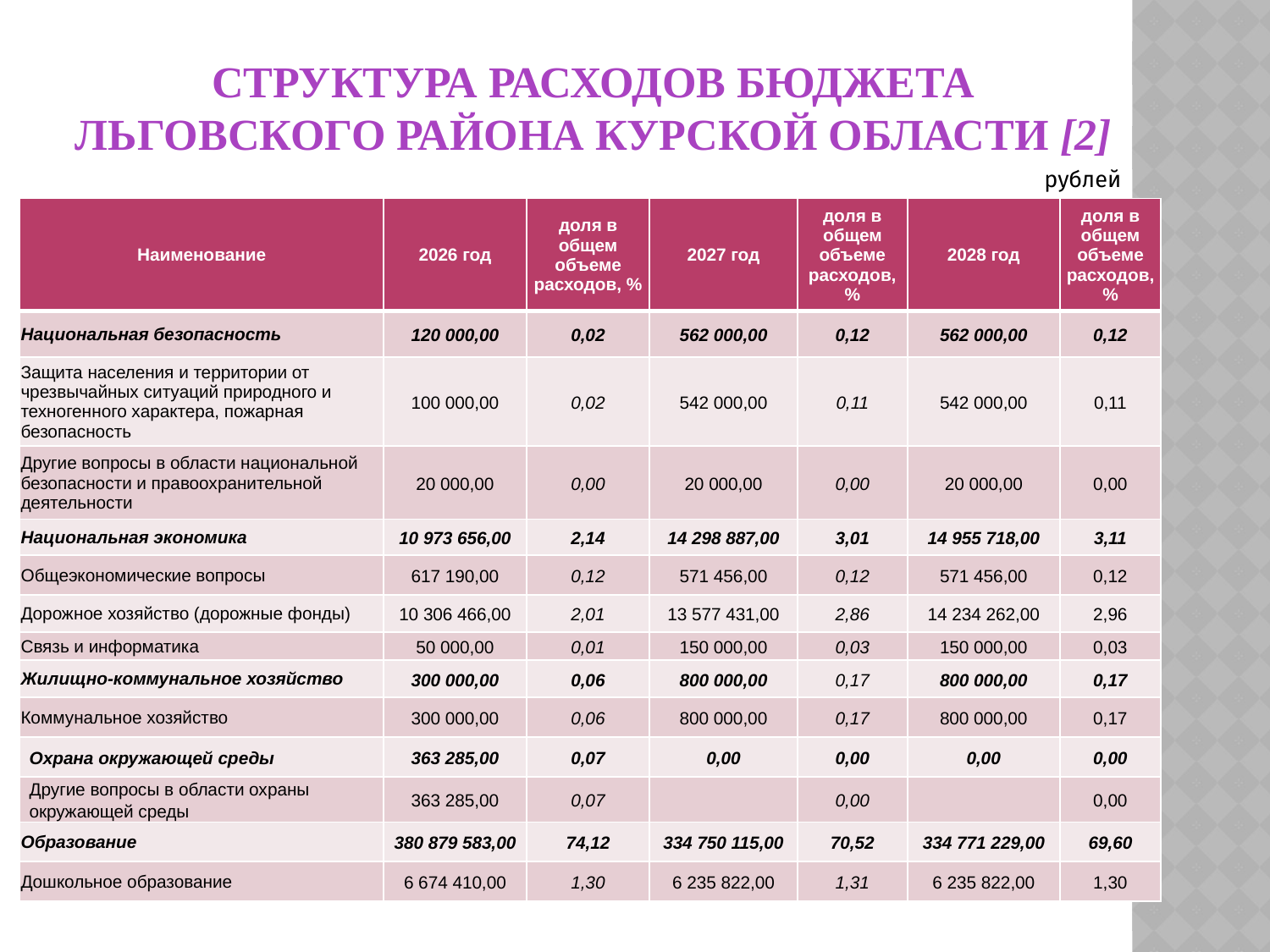

# СТРУКТУРА РАСХОДОВ БЮДЖЕТА ЛЬГОВСКОГО РАЙОНА КУРСКОЙ ОБЛАСТИ [2]
рублей
| Наименование | 2026 год | доля в общем объеме расходов, % | 2027 год | доля в общем объеме расходов, % | 2028 год | доля в общем объеме расходов, % |
| --- | --- | --- | --- | --- | --- | --- |
| Национальная безопасность | 120 000,00 | 0,02 | 562 000,00 | 0,12 | 562 000,00 | 0,12 |
| Защита населения и территории от чрезвычайных ситуаций природного и техногенного характера, пожарная безопасность | 100 000,00 | 0,02 | 542 000,00 | 0,11 | 542 000,00 | 0,11 |
| Другие вопросы в области национальной безопасности и правоохранительной деятельности | 20 000,00 | 0,00 | 20 000,00 | 0,00 | 20 000,00 | 0,00 |
| Национальная экономика | 10 973 656,00 | 2,14 | 14 298 887,00 | 3,01 | 14 955 718,00 | 3,11 |
| Общеэкономические вопросы | 617 190,00 | 0,12 | 571 456,00 | 0,12 | 571 456,00 | 0,12 |
| Дорожное хозяйство (дорожные фонды) | 10 306 466,00 | 2,01 | 13 577 431,00 | 2,86 | 14 234 262,00 | 2,96 |
| Связь и информатика | 50 000,00 | 0,01 | 150 000,00 | 0,03 | 150 000,00 | 0,03 |
| Жилищно-коммунальное хозяйство | 300 000,00 | 0,06 | 800 000,00 | 0,17 | 800 000,00 | 0,17 |
| Коммунальное хозяйство | 300 000,00 | 0,06 | 800 000,00 | 0,17 | 800 000,00 | 0,17 |
| Охрана окружающей среды | 363 285,00 | 0,07 | 0,00 | 0,00 | 0,00 | 0,00 |
| Другие вопросы в области охраны окружающей среды | 363 285,00 | 0,07 |  | 0,00 |  | 0,00 |
| Образование | 380 879 583,00 | 74,12 | 334 750 115,00 | 70,52 | 334 771 229,00 | 69,60 |
| Дошкольное образование | 6 674 410,00 | 1,30 | 6 235 822,00 | 1,31 | 6 235 822,00 | 1,30 |